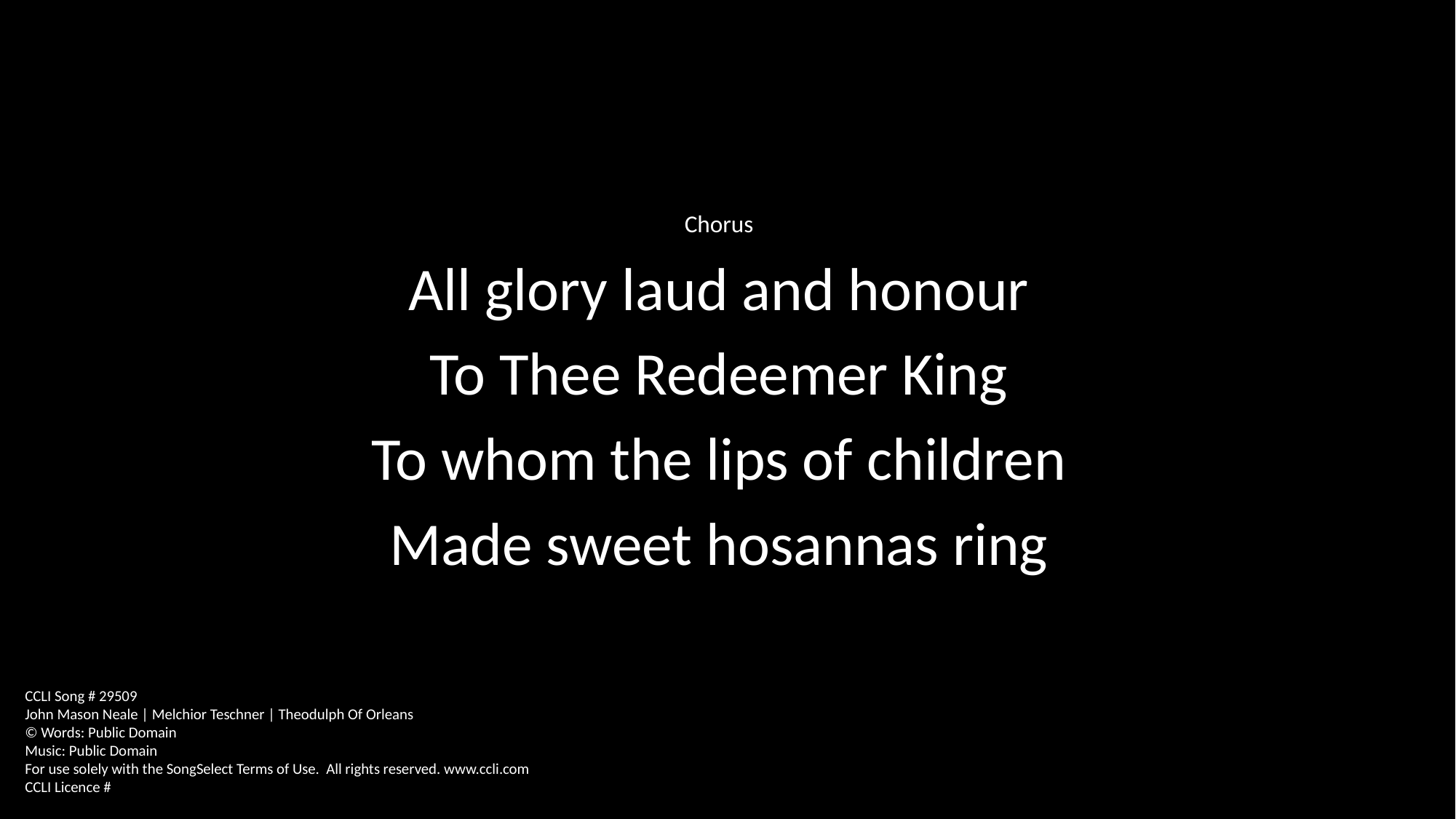

Chorus
All glory laud and honour
To Thee Redeemer King
To whom the lips of children
Made sweet hosannas ring
CCLI Song # 29509
John Mason Neale | Melchior Teschner | Theodulph Of Orleans
© Words: Public Domain
Music: Public Domain
For use solely with the SongSelect Terms of Use.  All rights reserved. www.ccli.com
CCLI Licence #